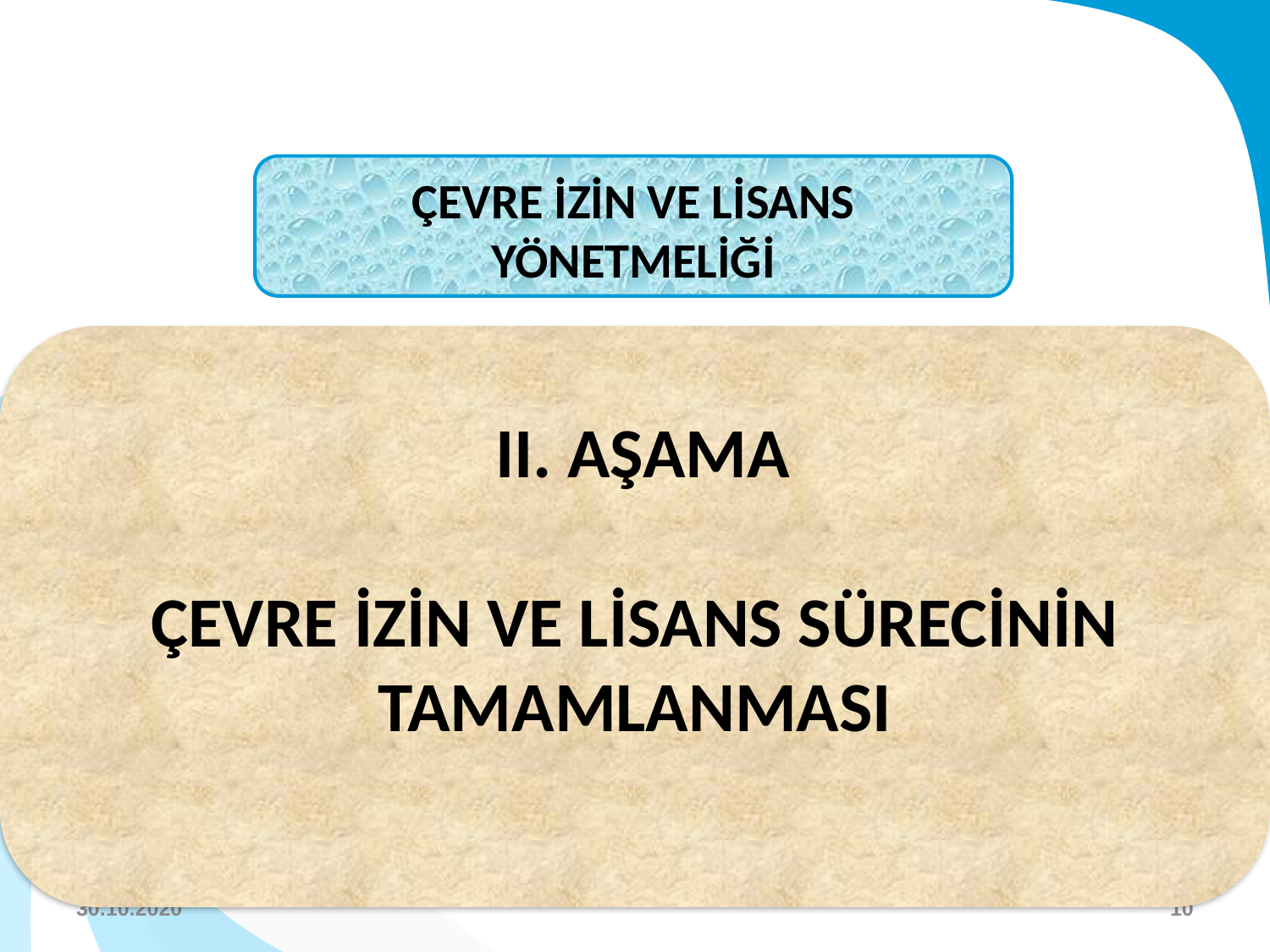

ÇEVRE İZİN VE LİSANS YÖNETMELİĞİ

 II. AŞAMA

ÇEVRE İZİN VE LİSANS SÜRECİNİN TAMAMLANMASI

30.10.2020
10